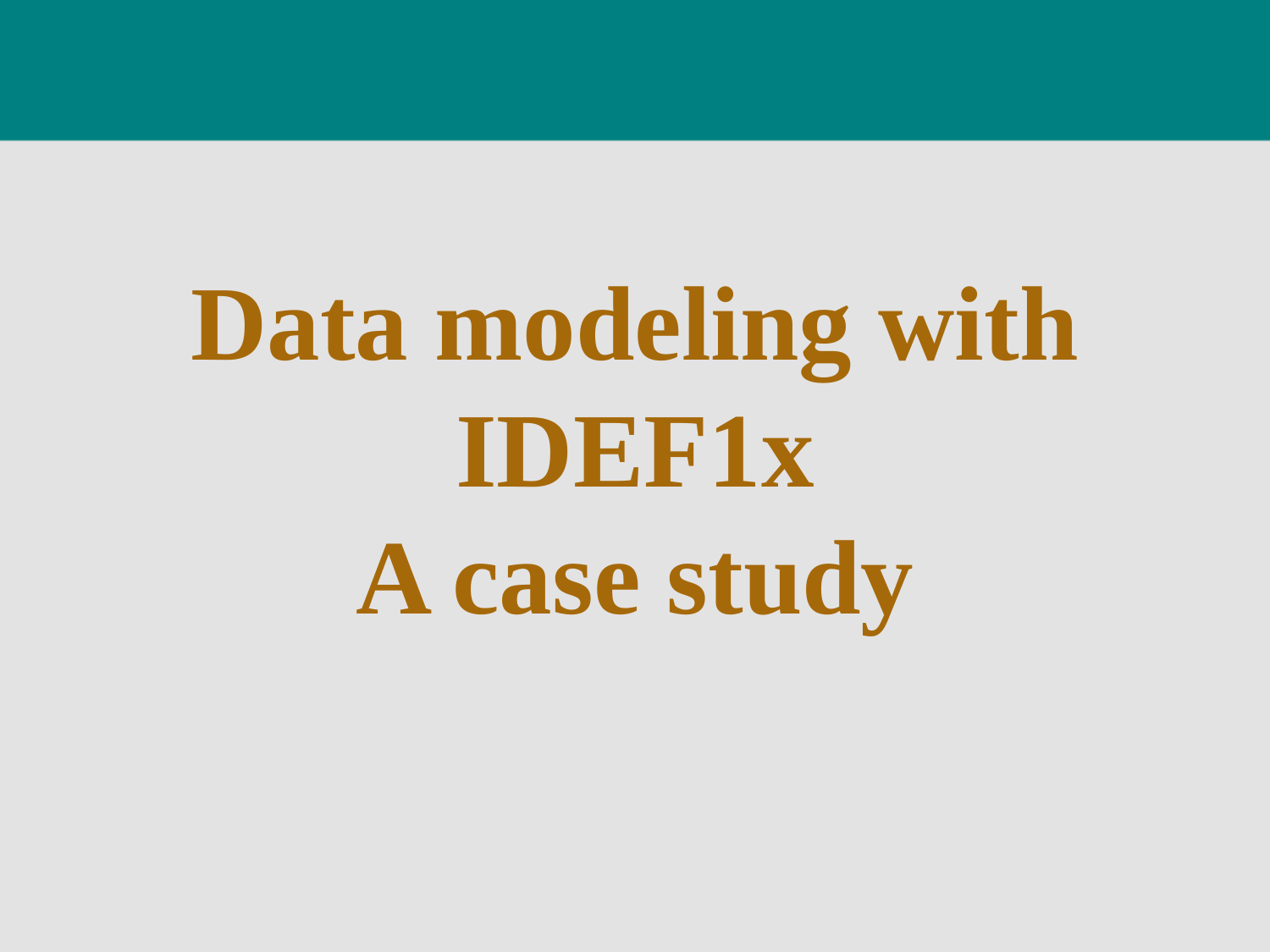

# Data modeling with IDEF1x A case study